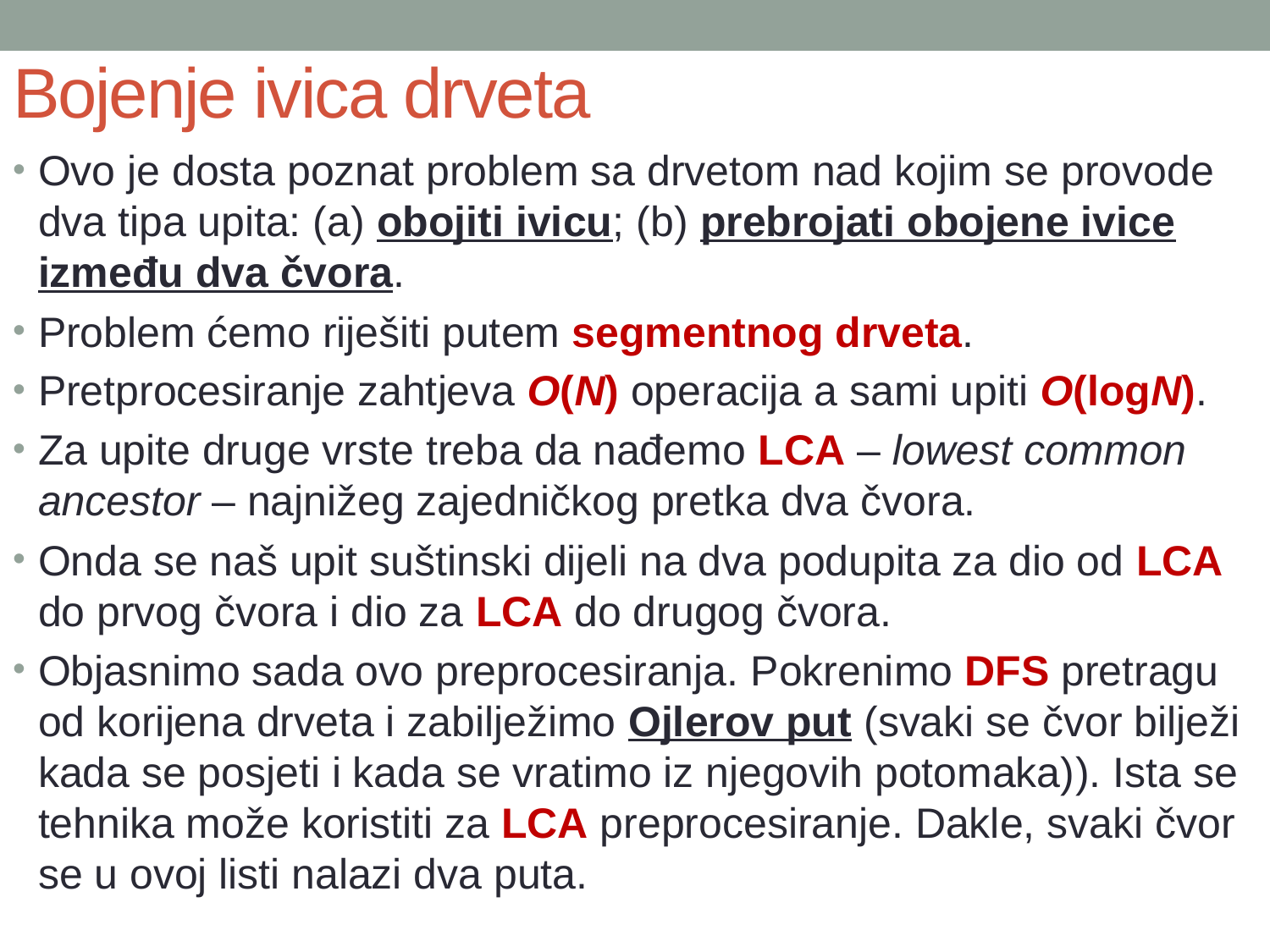

# Bojenje ivica drveta
Ovo je dosta poznat problem sa drvetom nad kojim se provode dva tipa upita: (a) obojiti ivicu; (b) prebrojati obojene ivice između dva čvora.
Problem ćemo riješiti putem segmentnog drveta.
Pretprocesiranje zahtjeva O(N) operacija a sami upiti O(logN).
Za upite druge vrste treba da nađemo LCA – lowest common ancestor – najnižeg zajedničkog pretka dva čvora.
Onda se naš upit suštinski dijeli na dva podupita za dio od LCA do prvog čvora i dio za LCA do drugog čvora.
Objasnimo sada ovo preprocesiranja. Pokrenimo DFS pretragu od korijena drveta i zabilježimo Ojlerov put (svaki se čvor bilježi kada se posjeti i kada se vratimo iz njegovih potomaka)). Ista se tehnika može koristiti za LCA preprocesiranje. Dakle, svaki čvor se u ovoj listi nalazi dva puta.